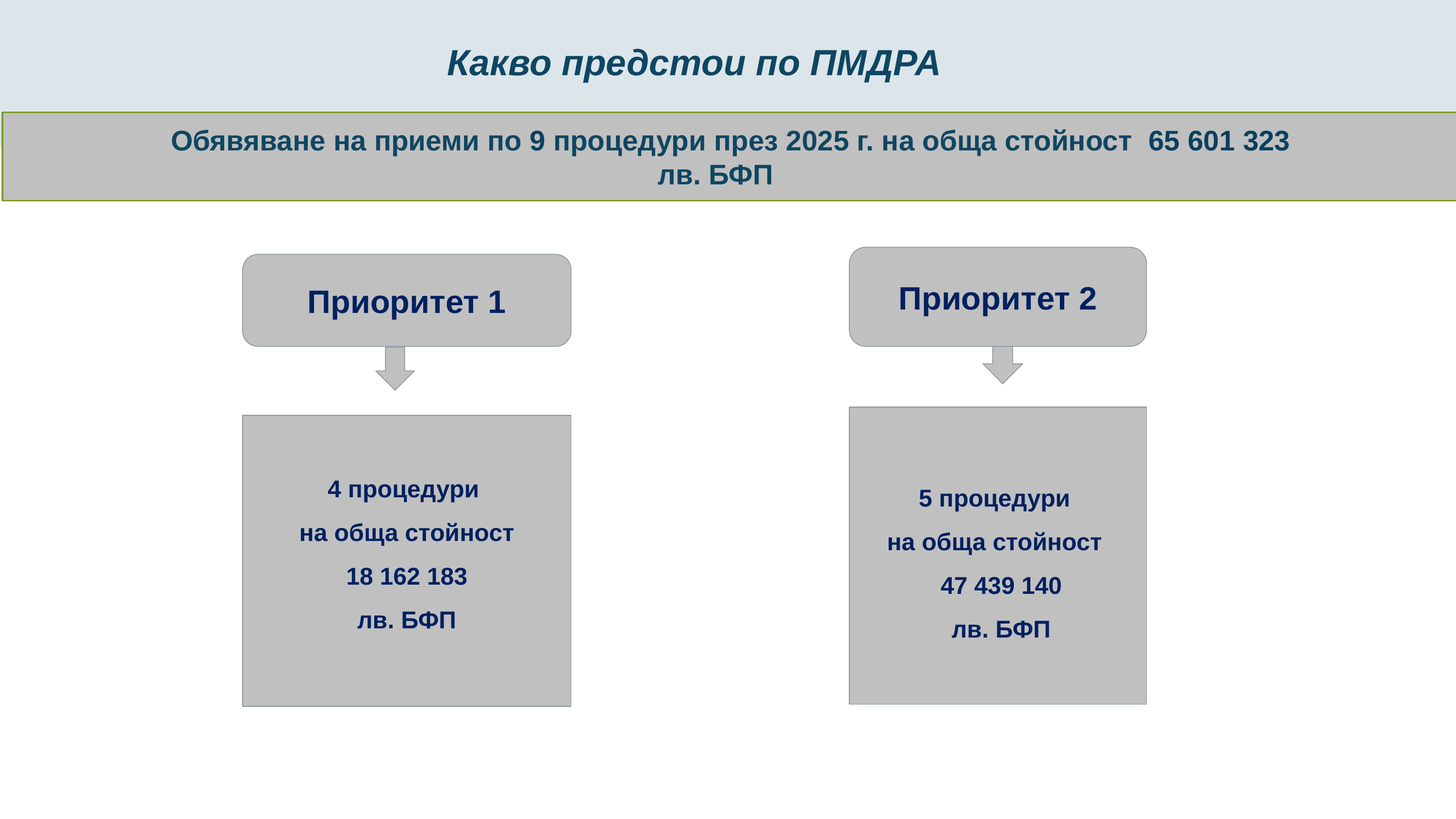

Какво предстои по ПМДРА
Обявяване на приеми по 9 процедури през 2025 г. на обща стойност  65 601 323
лв. БФП
Приоритет 2
Приоритет 1

5 процедури
на обща стойност
 47 439 140
 лв. БФП
4 процедури
на обща стойност
 18 162 183
лв. БФП